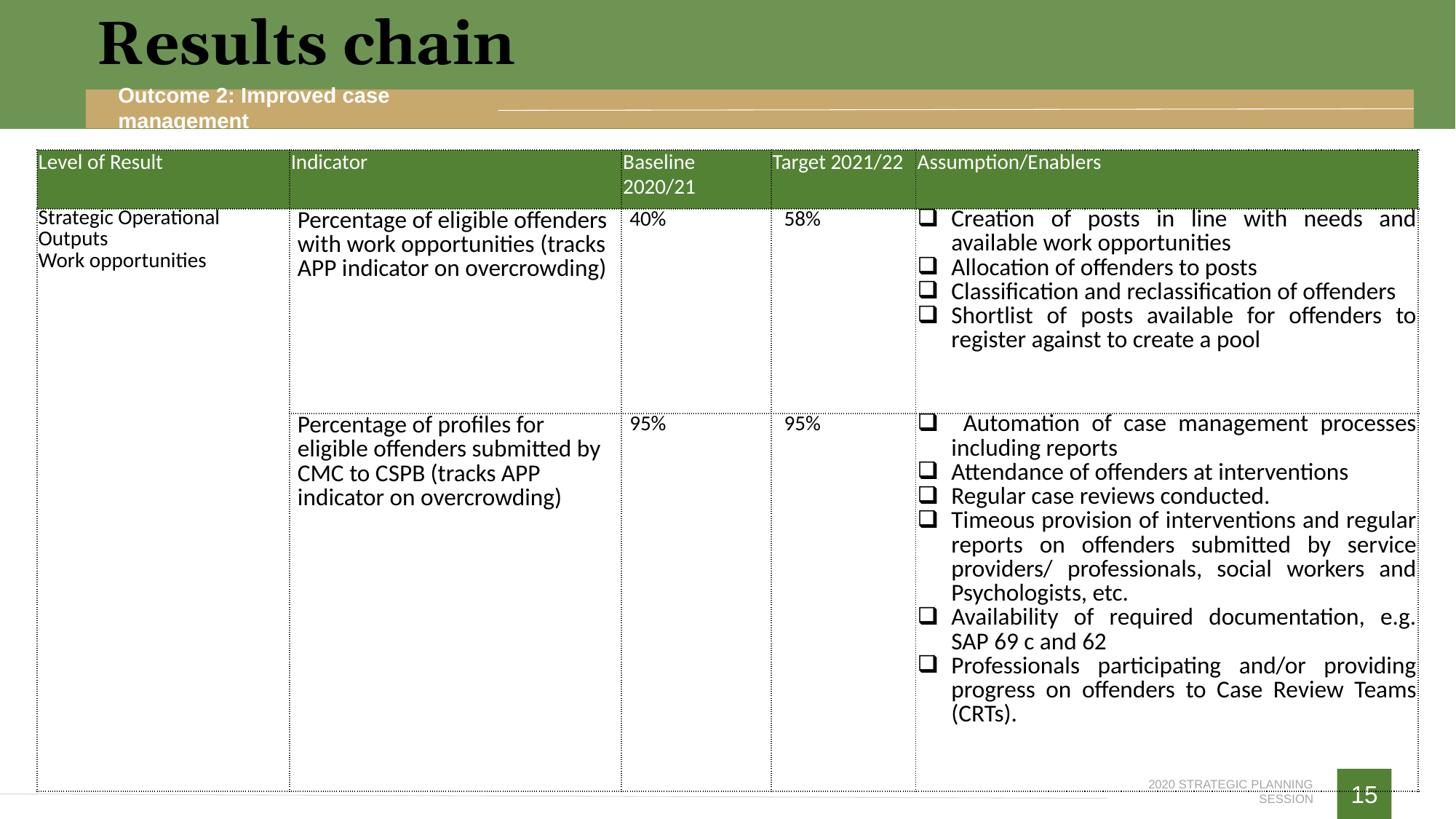

Results chain
Outcome 2: Improved case management
| Level of Result | Indicator | Baseline 2020/21 | Target 2021/22 | Assumption/Enablers |
| --- | --- | --- | --- | --- |
| Strategic Operational Outputs Work opportunities | Percentage of eligible offenders with work opportunities (tracks APP indicator on overcrowding) | 40% | 58% | Creation of posts in line with needs and available work opportunities Allocation of offenders to posts Classification and reclassification of offenders Shortlist of posts available for offenders to register against to create a pool |
|  | Percentage of profiles for eligible offenders submitted by CMC to CSPB (tracks APP indicator on overcrowding) | 95% | 95% | Automation of case management processes including reports Attendance of offenders at interventions Regular case reviews conducted. Timeous provision of interventions and regular reports on offenders submitted by service providers/ professionals, social workers and Psychologists, etc. Availability of required documentation, e.g. SAP 69 c and 62 Professionals participating and/or providing progress on offenders to Case Review Teams (CRTs). |